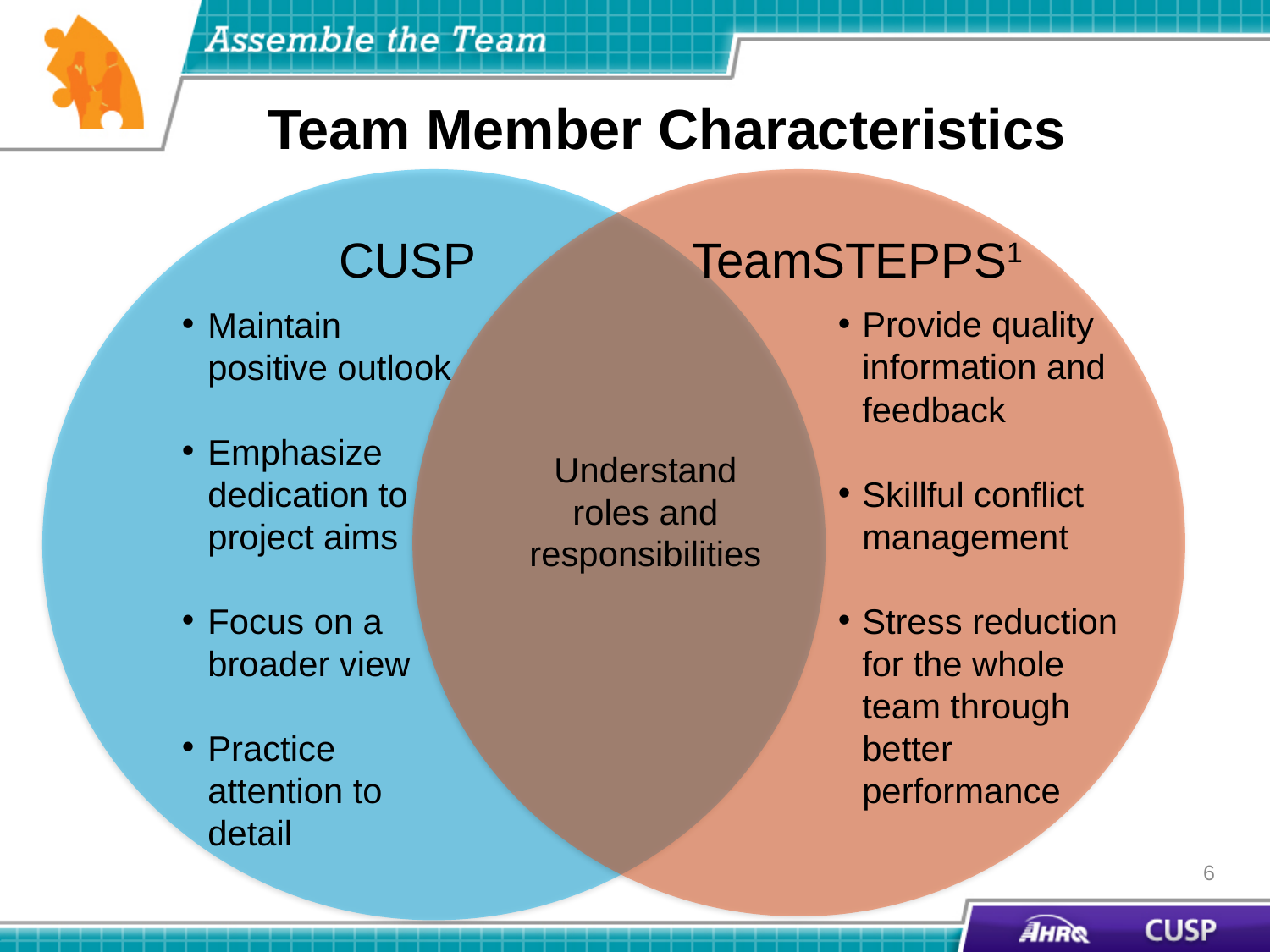

# Team Member Characteristics

CUSP
TeamSTEPPS1
Maintain positive outlook

Emphasize dedication to project aims

Focus on a broader view

Practice attention to detail
Provide quality information and feedback

Skillful conflict management

Stress reduction for the whole team through better performance
Understand roles and responsibilities
6